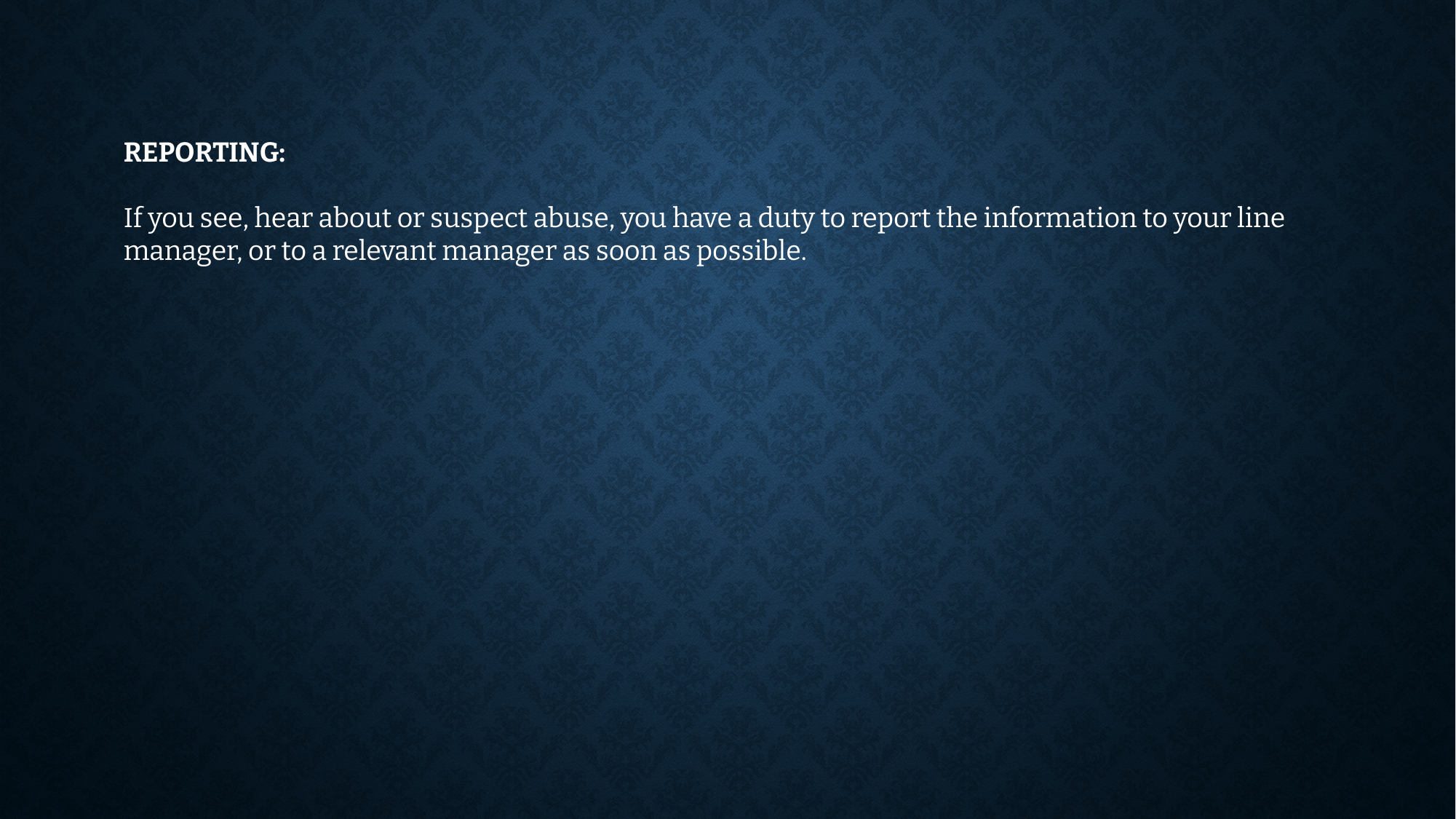

REPORTING:

If you see, hear about or suspect abuse, you have a duty to report the information to your line manager, or to a relevant manager as soon as possible.